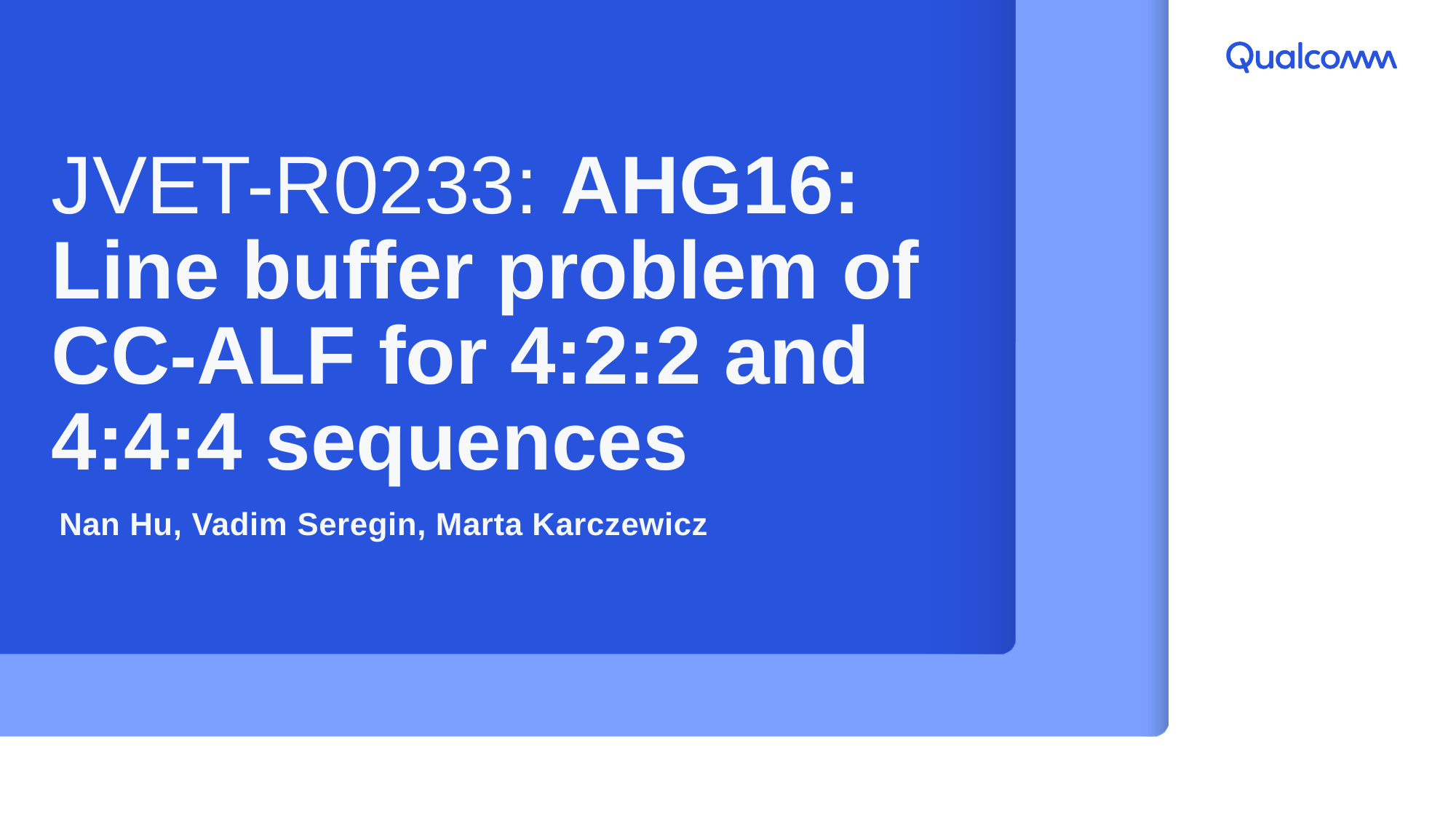

# JVET-R0233: AHG16: Line buffer problem of CC-ALF for 4:2:2 and 4:4:4 sequences
Nan Hu, Vadim Seregin, Marta Karczewicz